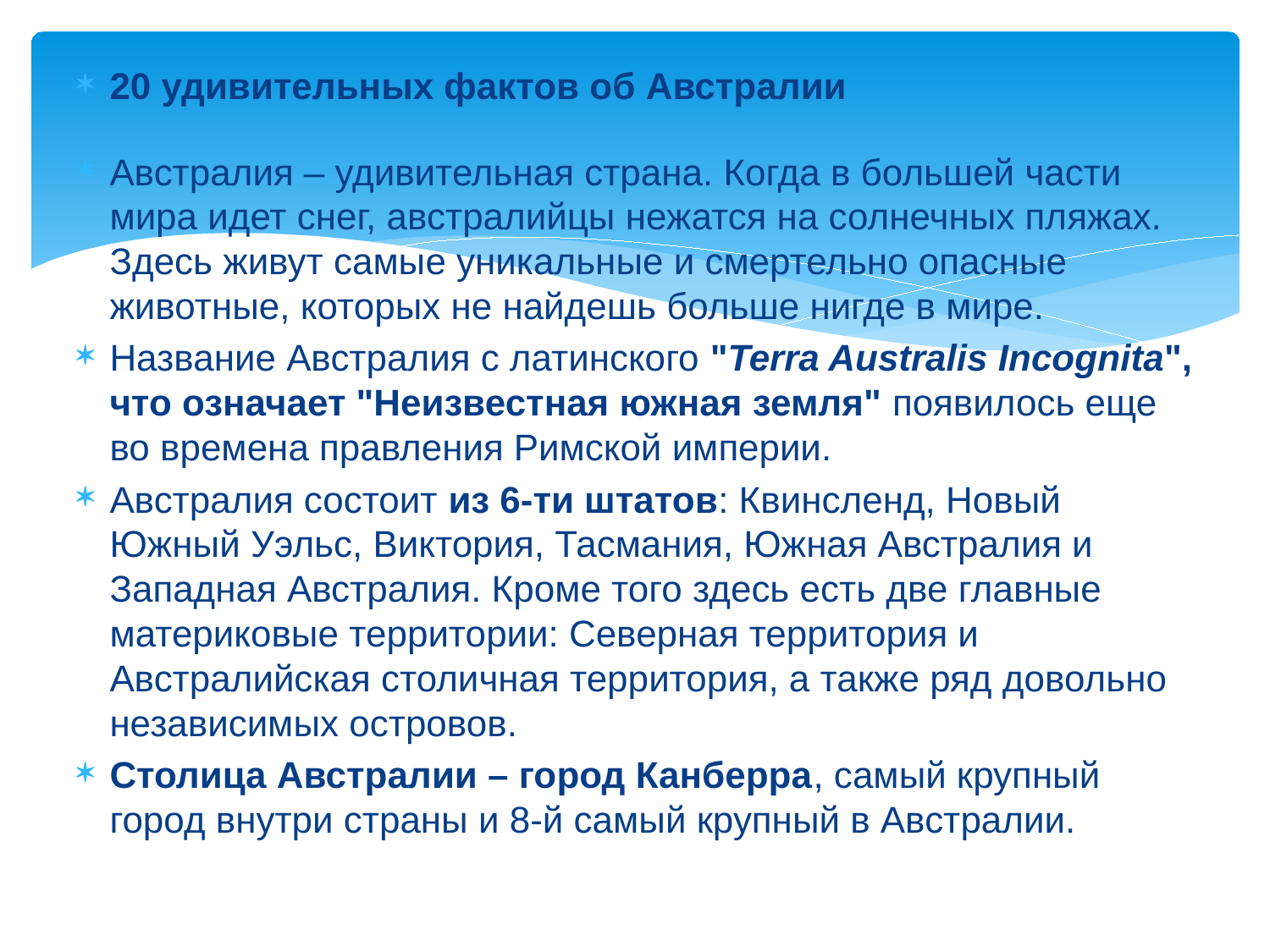

#
20 удивительных фактов об Австралии

Австралия – удивительная страна. Когда в большей части мира идет снег, австралийцы нежатся на солнечных пляжах. Здесь живут самые уникальные и смертельно опасные животные, которых не найдешь больше нигде в мире.
Название Австралия с латинского "Terra Australis Incognita", что означает "Неизвестная южная земля" появилось еще во времена правления Римской империи.
Австралия состоит из 6-ти штатов: Квинсленд, Новый Южный Уэльс, Виктория, Тасмания, Южная Австралия и Западная Австралия. Кроме того здесь есть две главные материковые территории: Северная территория и Австралийская столичная территория, а также ряд довольно независимых островов.
Столица Австралии – город Канберра, самый крупный город внутри страны и 8-й самый крупный в Австралии.